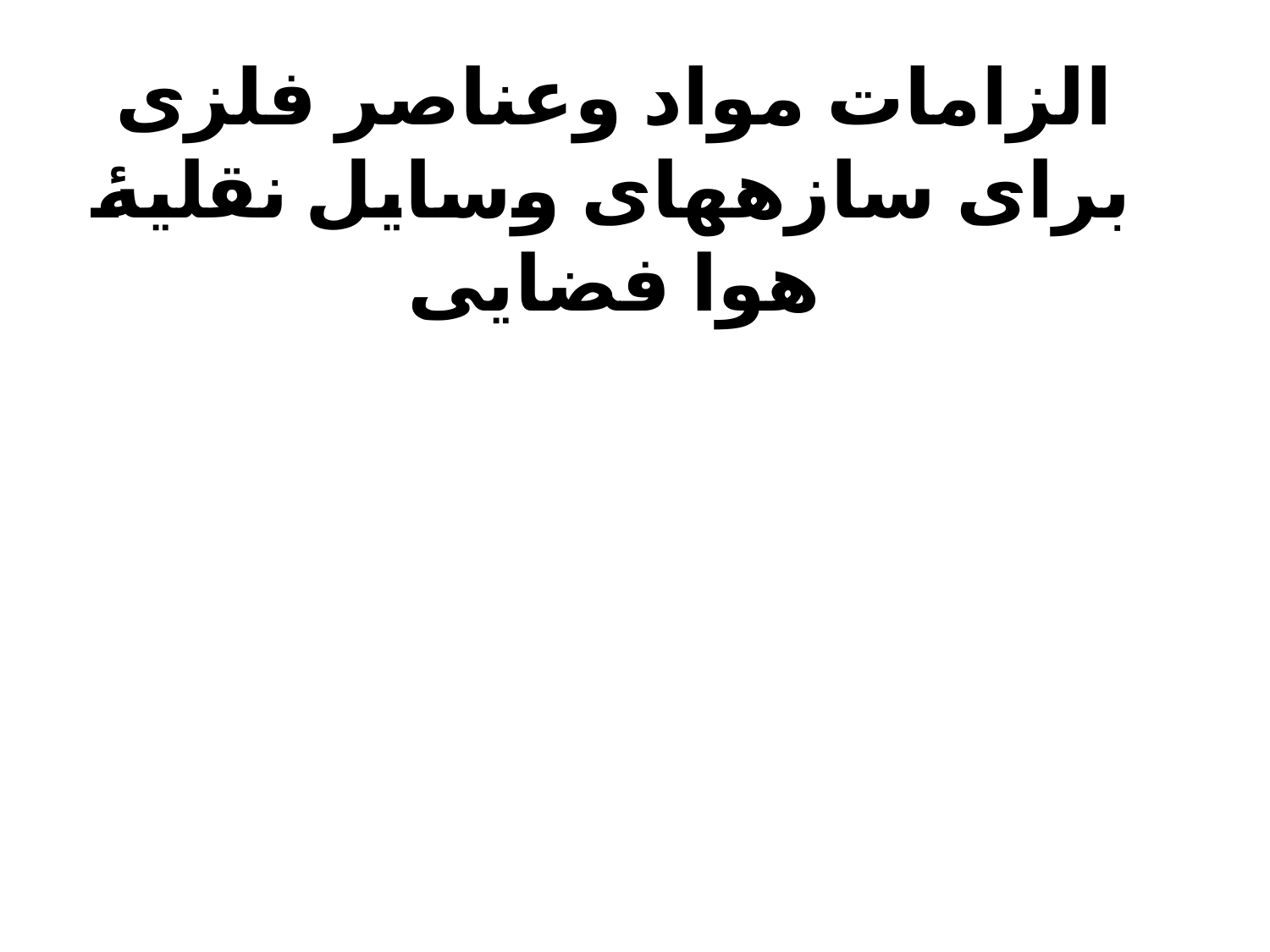

# الزامات مواد وعناصر فلزی برای سازه­های وسایل نقلیۀ هوا فضایی